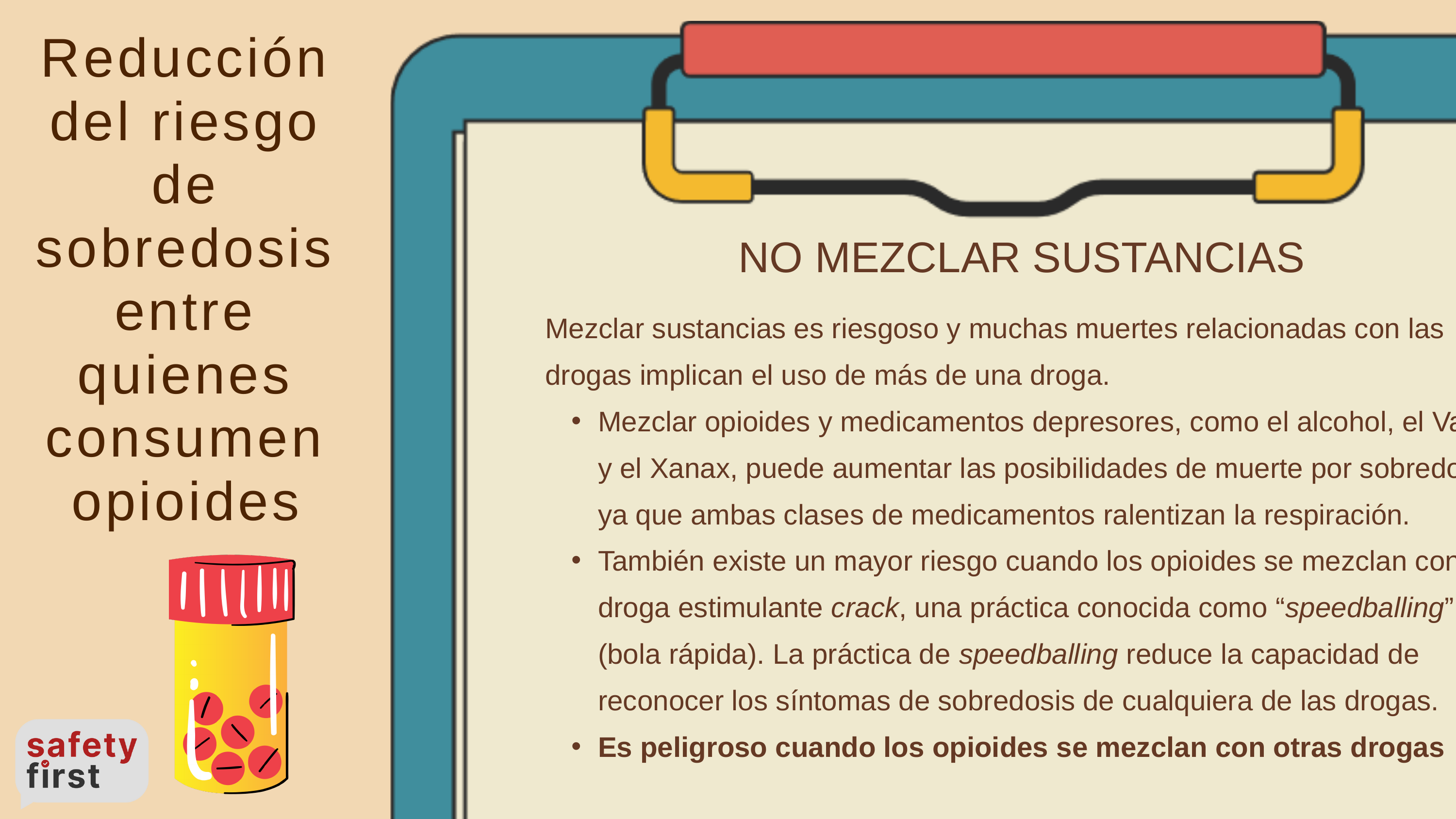

Reducción del riesgo de sobredosis entre quienes consumen opioides
NO MEZCLAR SUSTANCIAS
Mezclar sustancias es riesgoso y muchas muertes relacionadas con las drogas implican el uso de más de una droga.
Mezclar opioides y medicamentos depresores, como el alcohol, el Valium y el Xanax, puede aumentar las posibilidades de muerte por sobredosis,
ya que ambas clases de medicamentos ralentizan la respiración.
También existe un mayor riesgo cuando los opioides se mezclan con la droga estimulante crack, una práctica conocida como “speedballing”
(bola rápida). La práctica de speedballing reduce la capacidad de reconocer los síntomas de sobredosis de cualquiera de las drogas.
Es peligroso cuando los opioides se mezclan con otras drogas